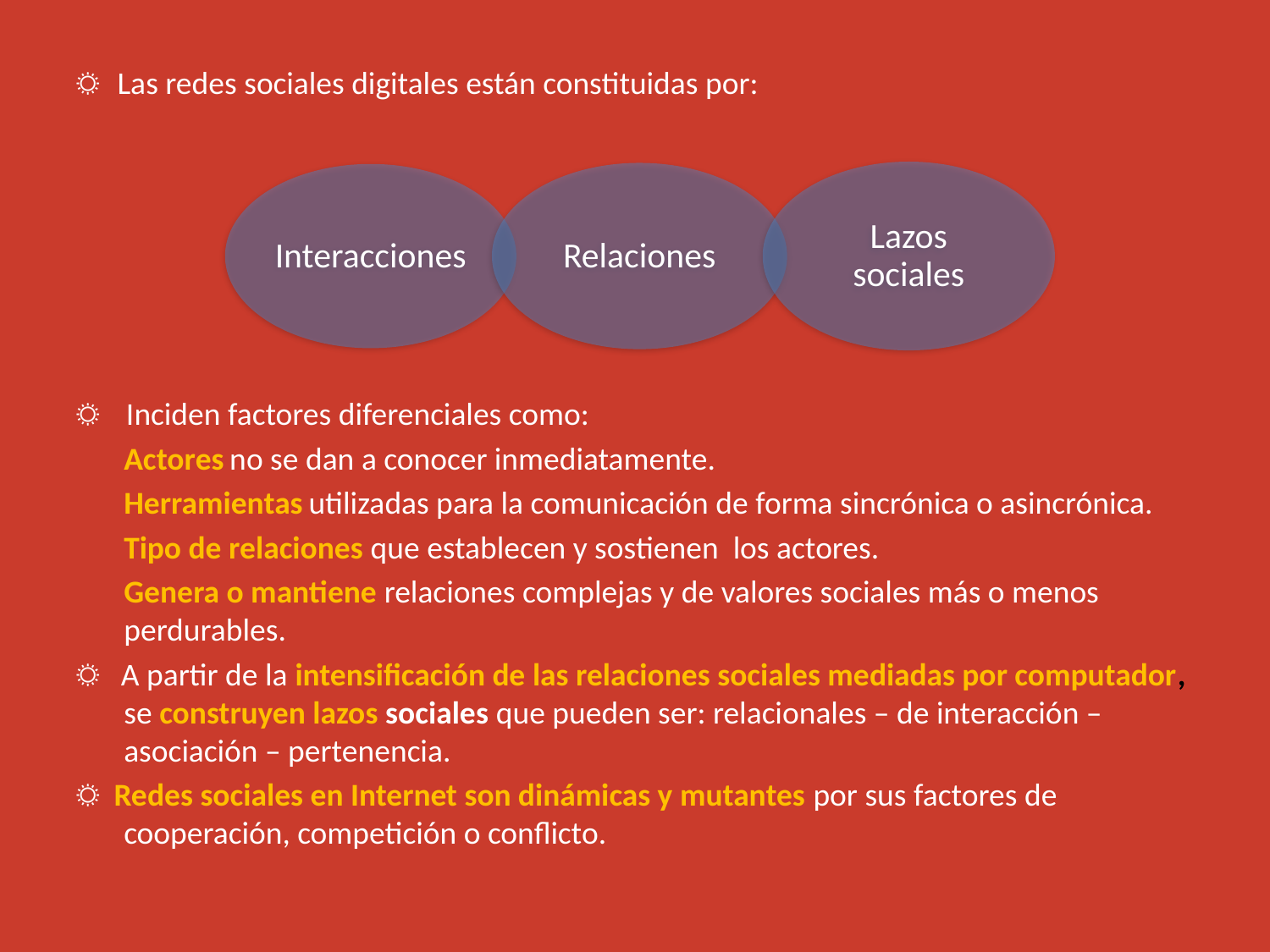

☼  Las redes sociales digitales están constituidas por:

☼   Inciden factores diferenciales como:
	Actores no se dan a conocer inmediatamente.
	Herramientas utilizadas para la comunicación de forma sincrónica o asincrónica.
	Tipo de relaciones que establecen y sostienen  los actores.
	Genera o mantiene relaciones complejas y de valores sociales más o menos perdurables.
☼   A partir de la intensificación de las relaciones sociales mediadas por computador, se construyen lazos sociales que pueden ser: relacionales – de interacción – asociación – pertenencia.
☼  Redes sociales en Internet son dinámicas y mutantes por sus factores de cooperación, competición o conflicto.

Interacciones
Relaciones
Lazos sociales